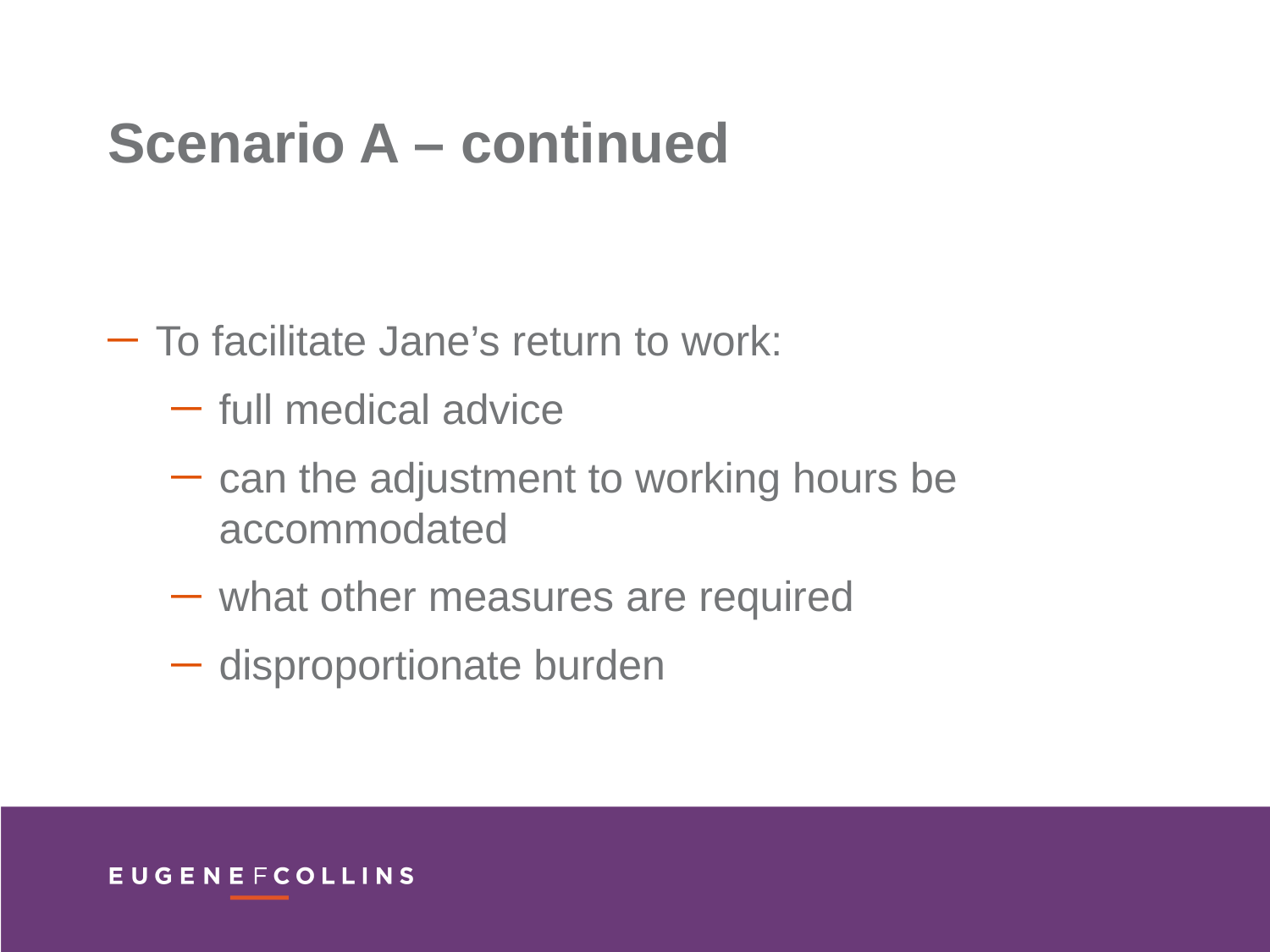

Scenario A – continued
To facilitate Jane’s return to work:
full medical advice
can the adjustment to working hours be accommodated
what other measures are required
disproportionate burden